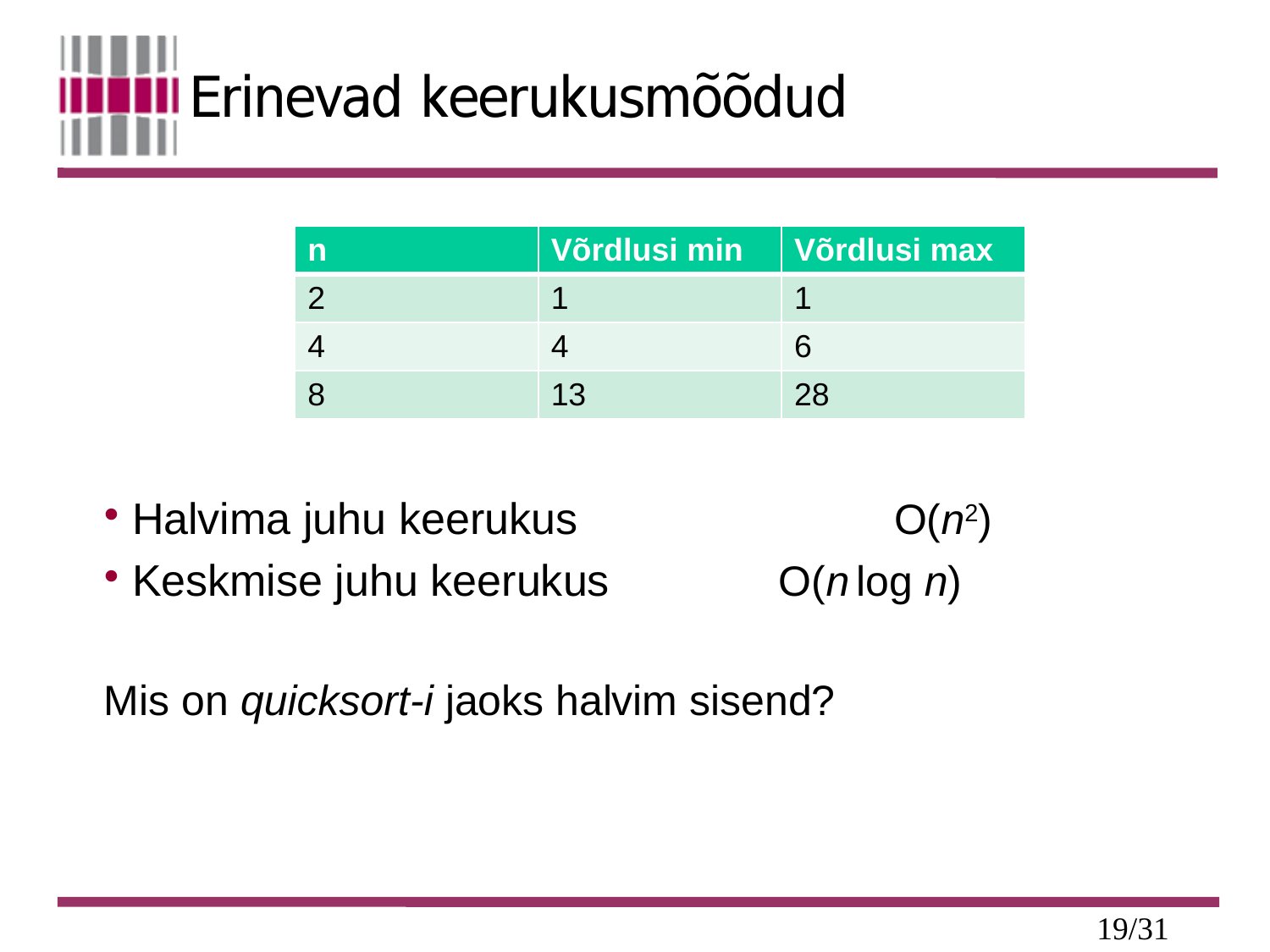

# Erinevad keerukusmõõdud

Halvima juhu keerukus			O(n2)
Keskmise juhu keerukus		 O(n log n)

Mis on quicksort-i jaoks halvim sisend?
| n | Võrdlusi min | Võrdlusi max |
| --- | --- | --- |
| 2 | 1 | 1 |
| 4 | 4 | 6 |
| 8 | 13 | 28 |